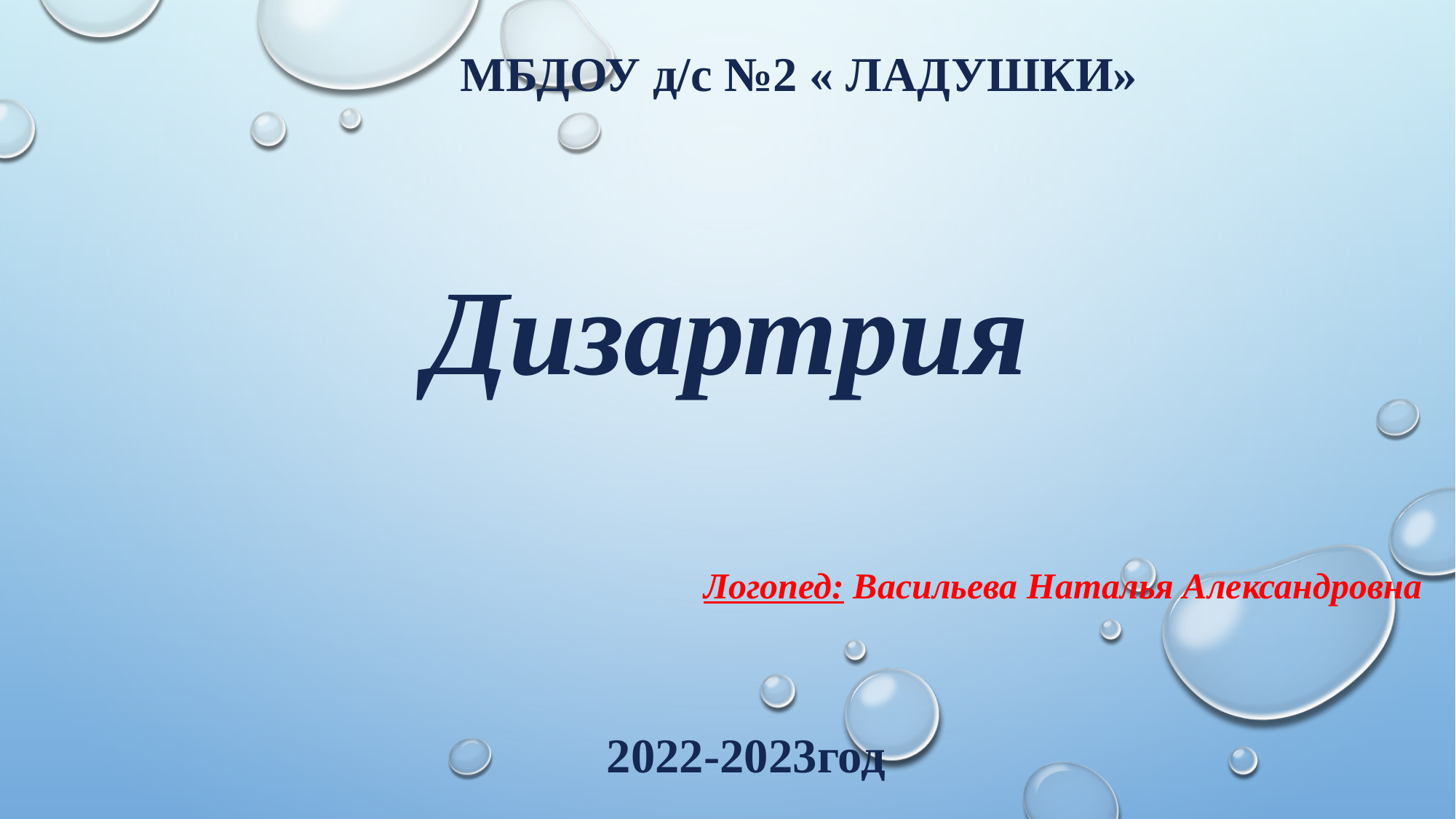

МБДОУ д/с №2 « ЛАДУШКИ»
Дизартрия
Логопед: Васильева Наталья Александровна
2022-2023год